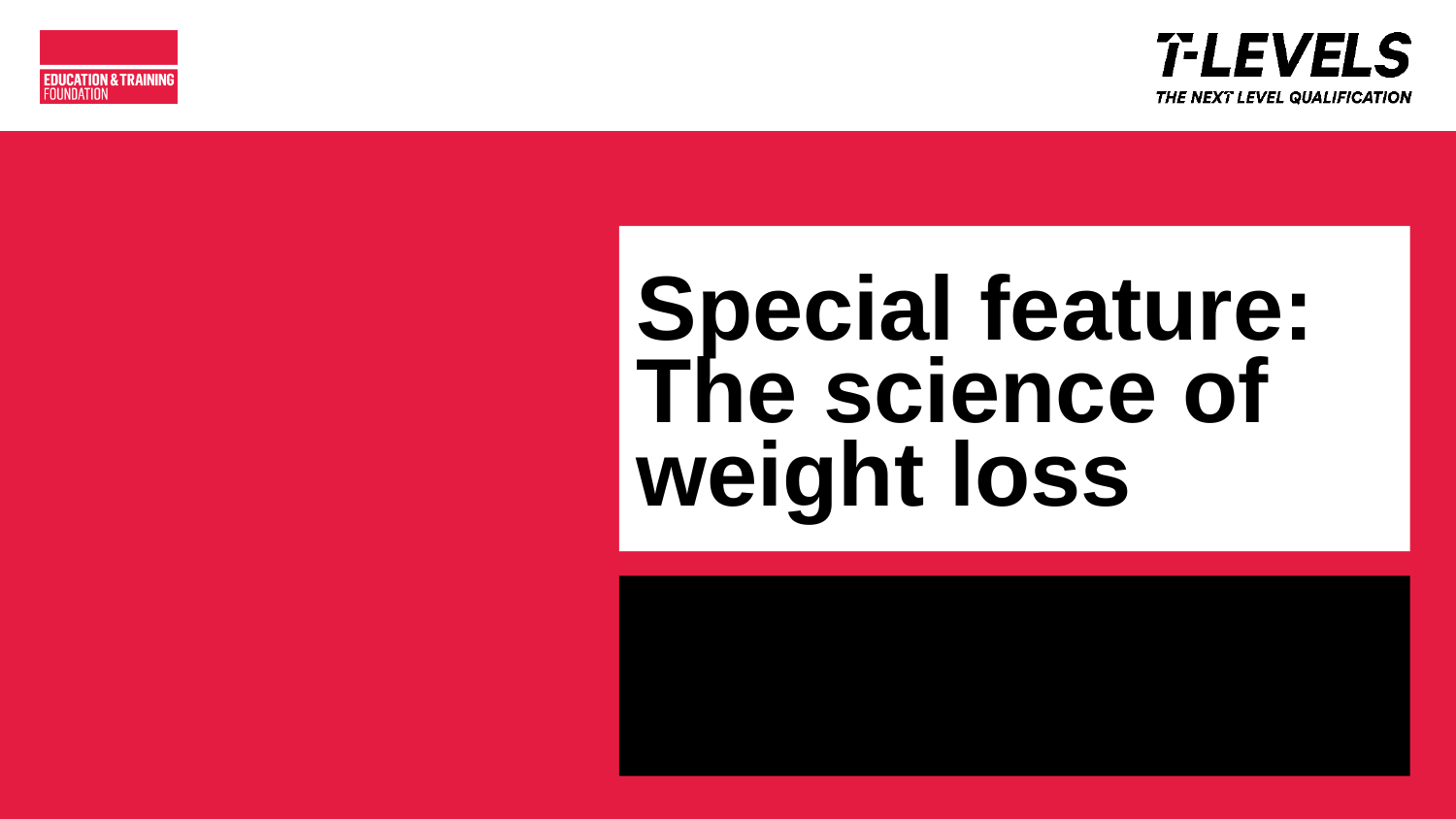

# Special feature: The science of weight loss